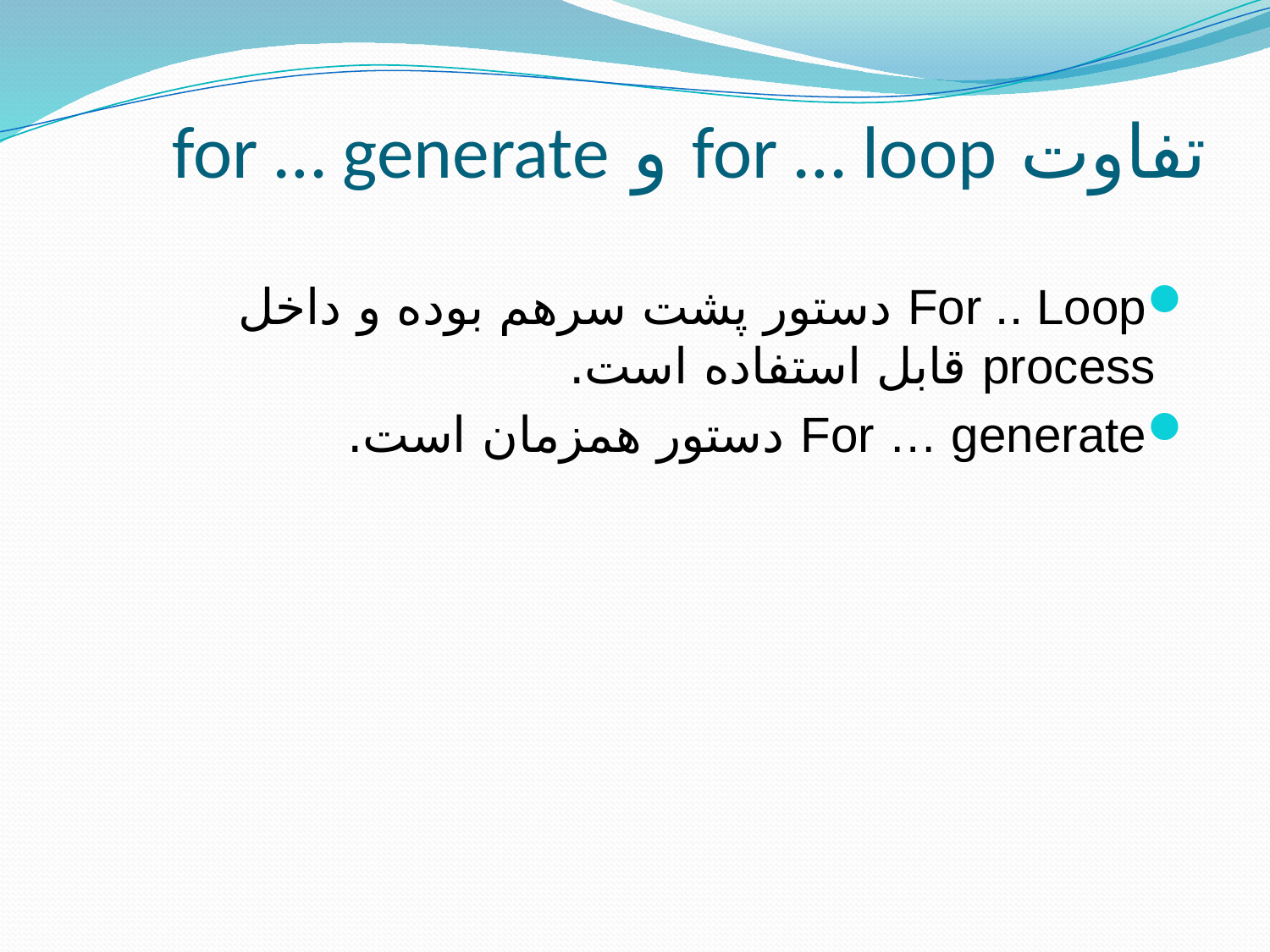

# تفاوت for … loop و for … generate
For .. Loop دستور پشت سرهم بوده و داخل process قابل استفاده است.
For … generate دستور همزمان است.